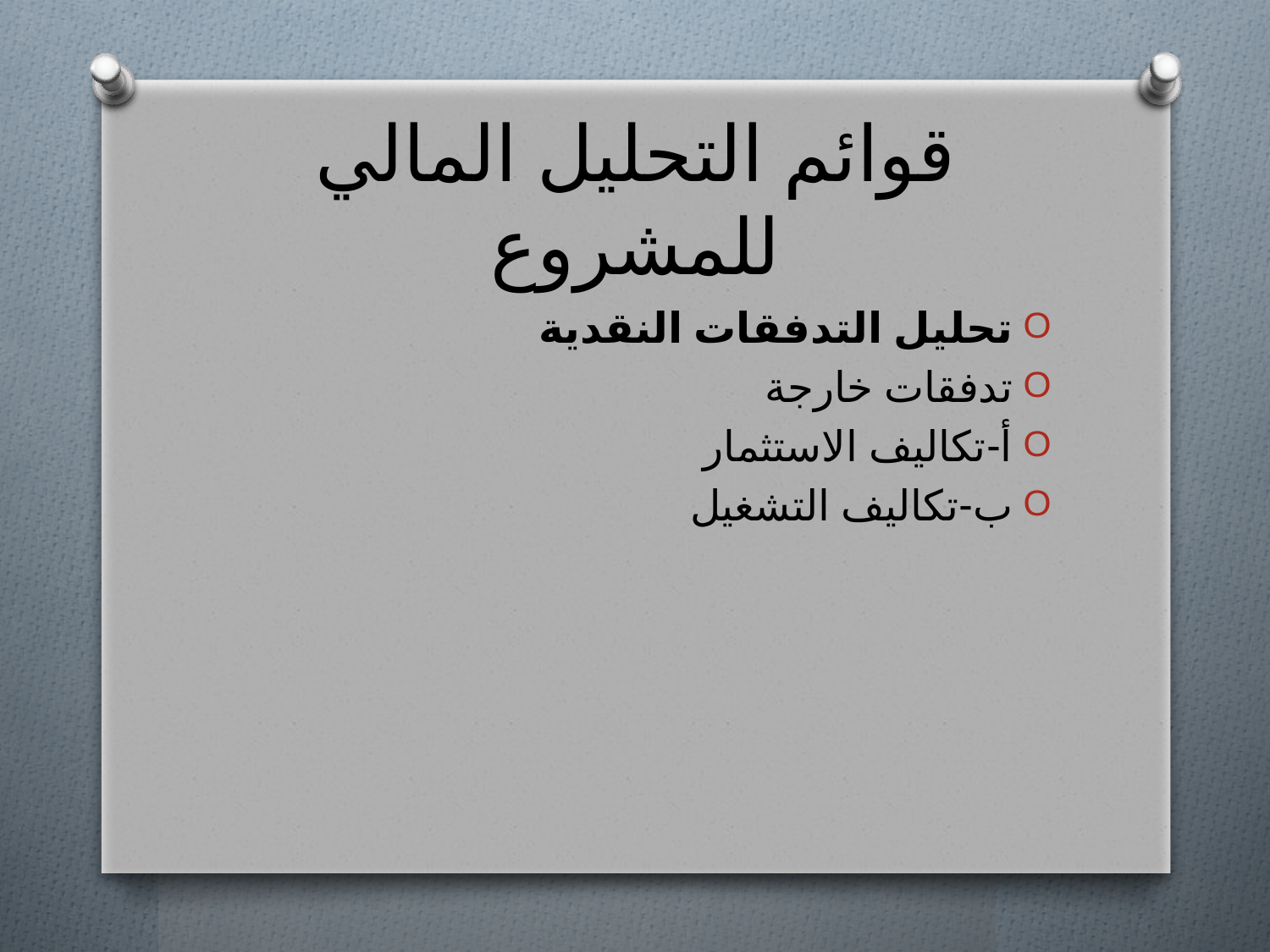

# قوائم التحليل المالي للمشروع
تحليل التدفقات النقدية
تدفقات خارجة
أ-تكاليف الاستثمار
ب-تكاليف التشغيل